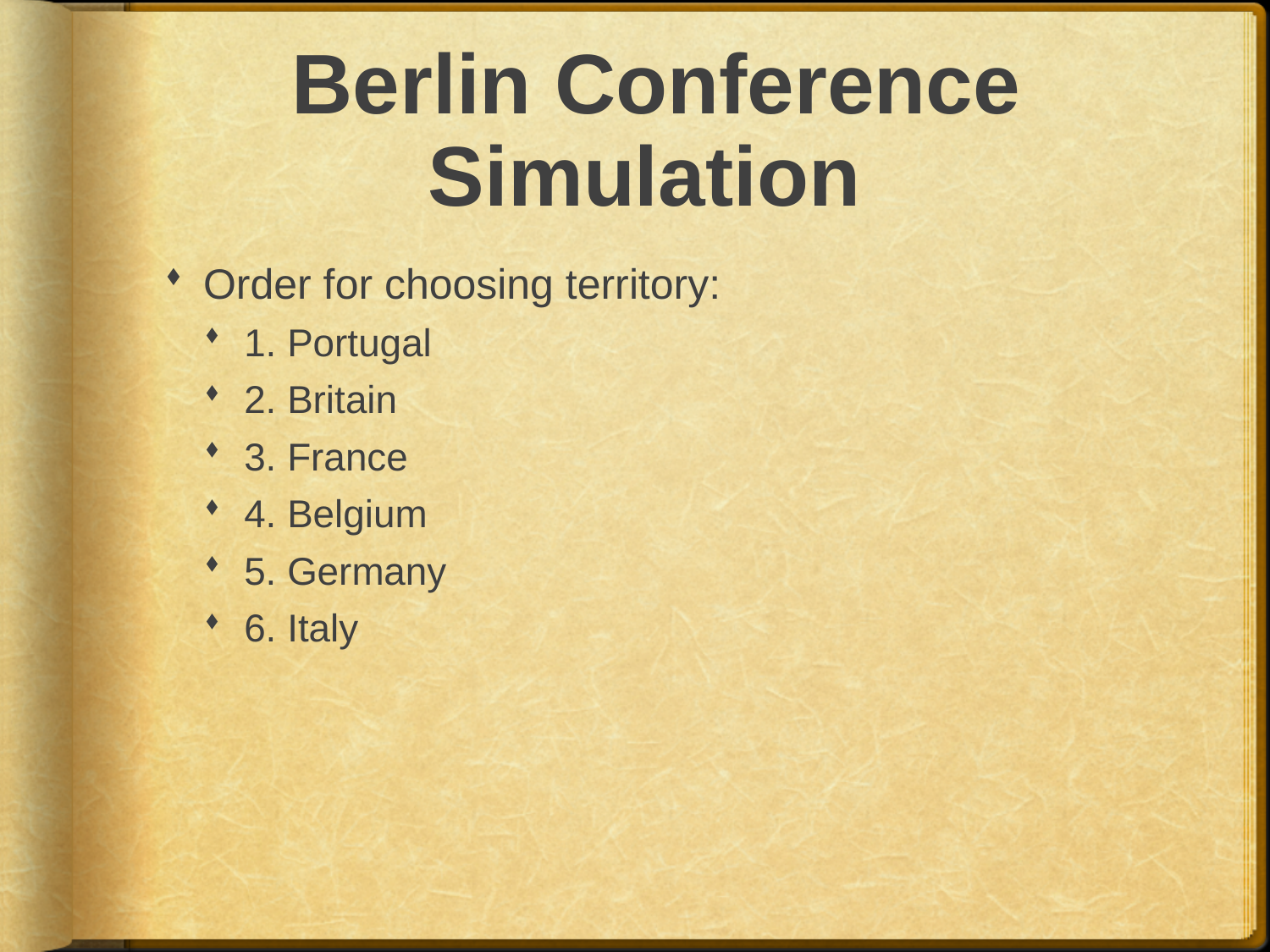

# Berlin Conference Simulation
Order for choosing territory:
1. Portugal
2. Britain
3. France
4. Belgium
5. Germany
6. Italy